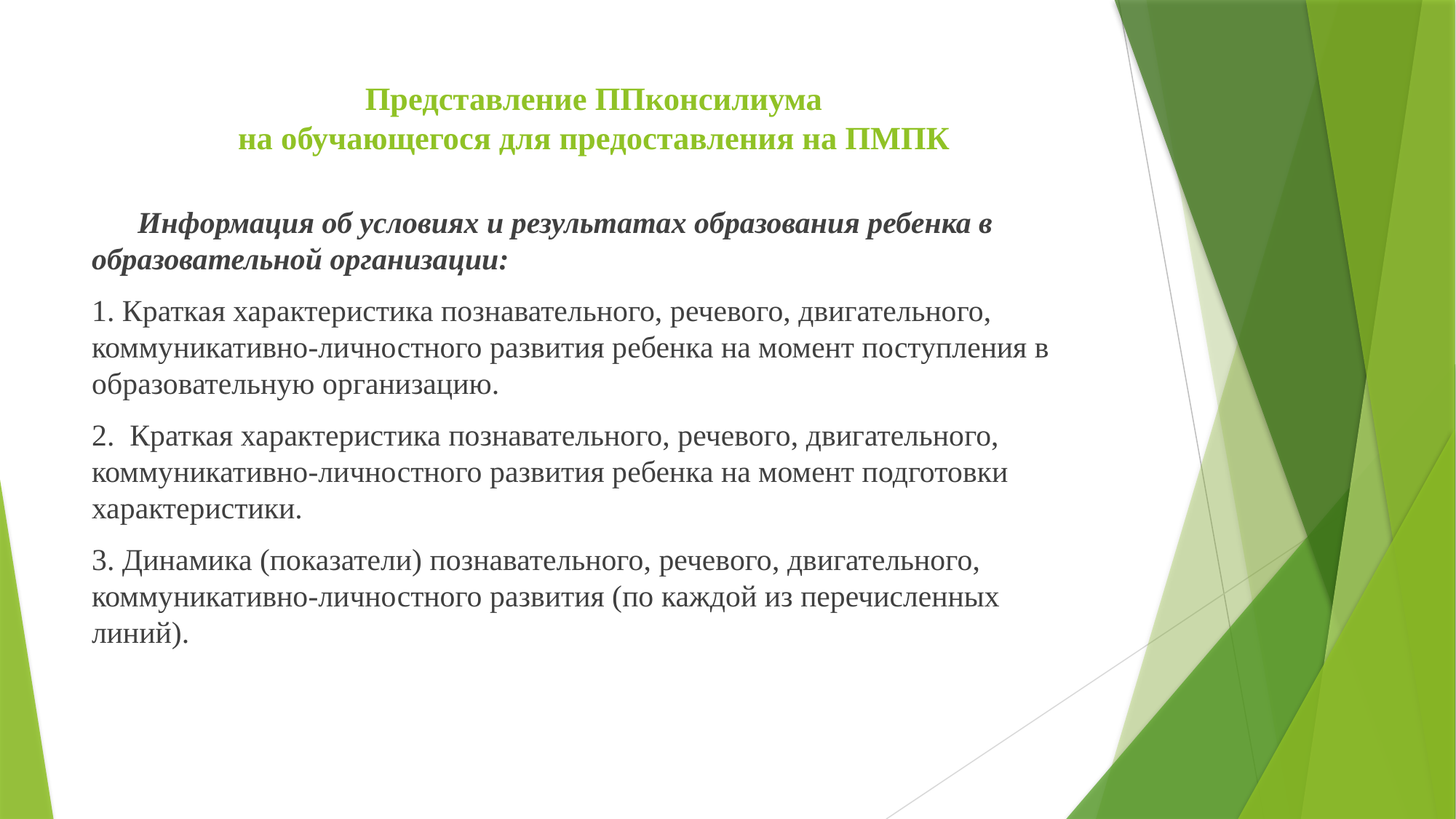

# Представление ППконсилиума на обучающегося для предоставления на ПМПК
      Информация об условиях и результатах образования ребенка в образовательной организации:
1. Краткая характеристика познавательного, речевого, двигательного, коммуникативно-личностного развития ребенка на момент поступления в образовательную организацию.
2.  Краткая характеристика познавательного, речевого, двигательного, коммуникативно-личностного развития ребенка на момент подготовки характеристики.
3. Динамика (показатели) познавательного, речевого, двигательного, коммуникативно-личностного развития (по каждой из перечисленных линий).